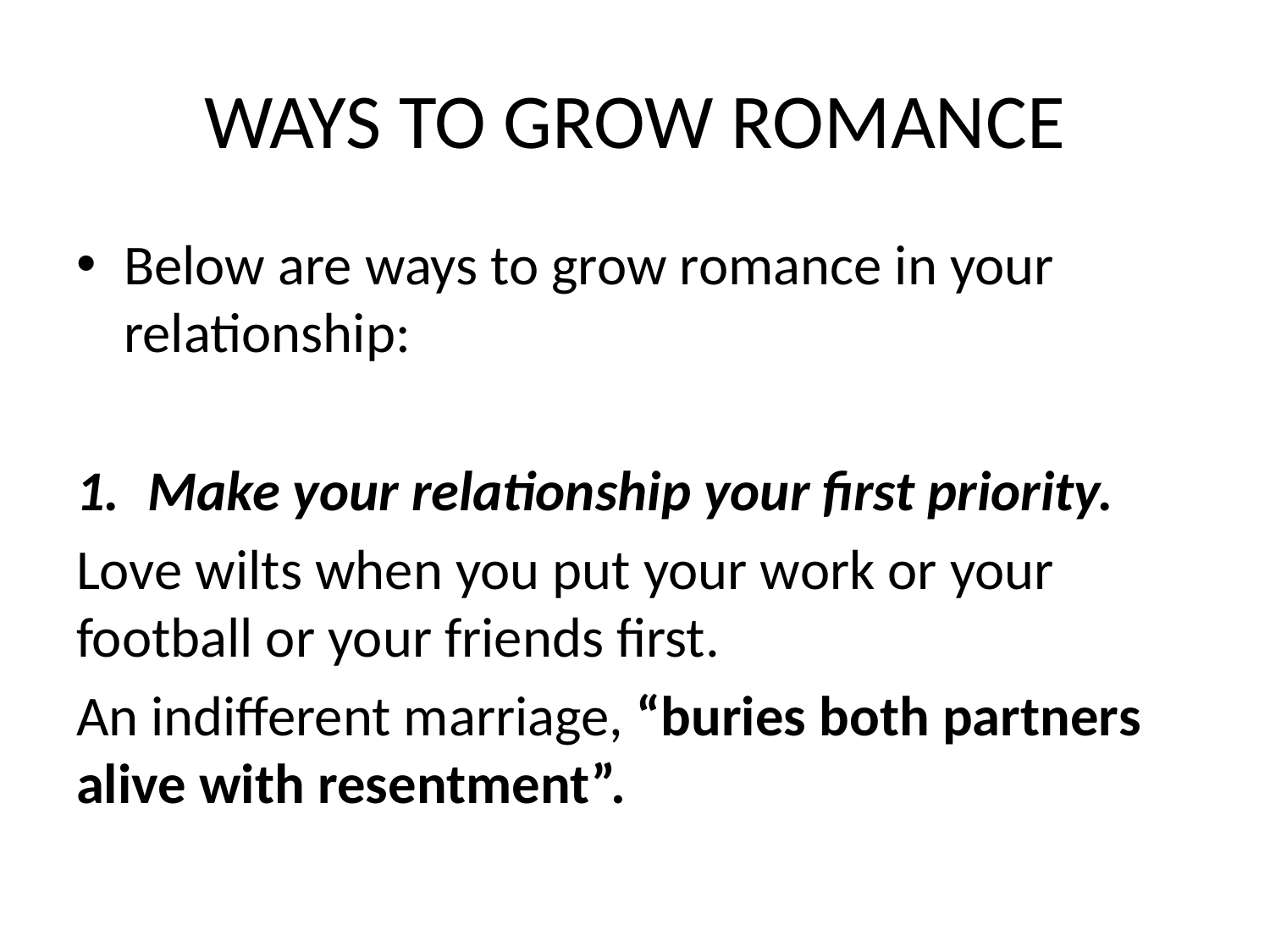

# WAYS TO GROW ROMANCE
Below are ways to grow romance in your relationship:

Make your relationship your first priority.
Love wilts when you put your work or your football or your friends first.
An indifferent marriage, “buries both partners alive with resentment”.